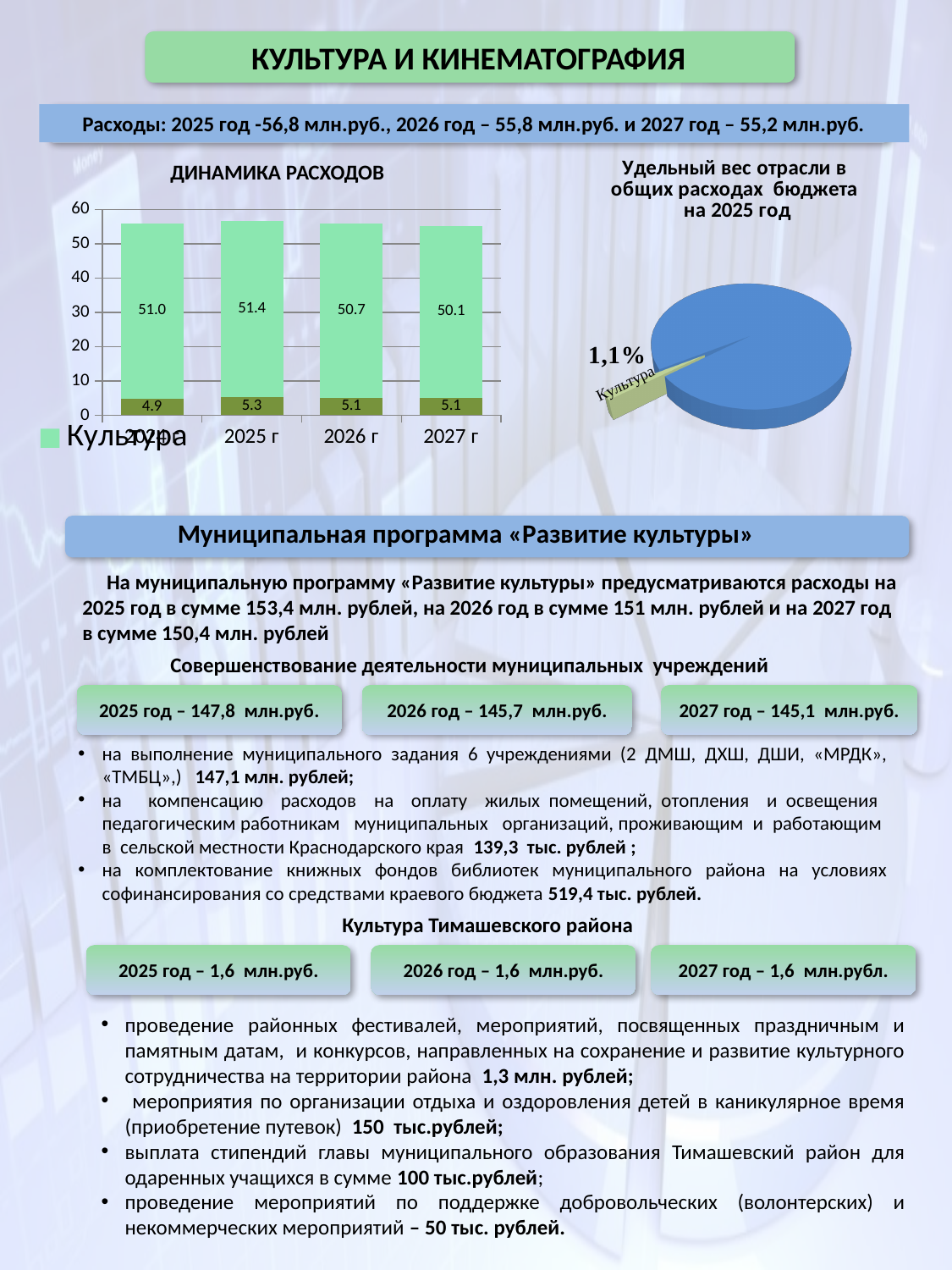

КУЛЬТУРА И КИНЕМАТОГРАФИЯ
Расходы: 2025 год -56,8 млн.руб., 2026 год – 55,8 млн.руб. и 2027 год – 55,2 млн.руб.

[unsupported chart]

ДИНАМИКА РАСХОДОВ

### Chart

| Category |  Другие мероприятия  | Культура |
|---|---|---|
| 2024 г | 4.9 | 51.0 |
| 2025 г | 5.3 | 51.4 |
| 2026 г | 5.1 | 50.7 |
| 2027 г | 5.1 | 50.1 |
Муниципальная программа «Развитие культуры»

Совершенствование деятельности муниципальных  учреждений
2025 год – 147,8  млн.руб.
     На муниципальную программу «Развитие культуры» предусматриваются расходы на 2025 год в сумме 153,4 млн. рублей, на 2026 год в сумме 151 млн. рублей и на 2027 год в сумме 150,4 млн. рублей
2026 год – 145,7  млн.руб.
2027 год – 145,1  млн.руб.
на выполнение муниципального задания 6 учреждениями (2 ДМШ, ДХШ, ДШИ, «МРДК», «ТМБЦ»,)   147,1 млн. рублей;
на   компенсацию  расходов  на  оплату  жилых помещений, отопления  и освещения  педагогическим работникам   муниципальных   организаций, проживающим  и  работающим  в  сельской местности Краснодарского края  139,3  тыс. рублей ;
на комплектование книжных фондов библиотек муниципального района на условиях софинансирования со средствами краевого бюджета 519,4 тыс. рублей.
Культура Тимашевского района
2025 год – 1,6  млн.руб.
2026 год – 1,6  млн.руб.
2027 год – 1,6  млн.рубл.
проведение районных фестивалей, мероприятий, посвященных праздничным и памятным датам,  и конкурсов, направленных на сохранение и развитие культурного сотрудничества на территории района  1,3 млн. рублей;
 мероприятия по организации отдыха и оздоровления детей в каникулярное время (приобретение путевок)  150  тыс.рублей;
выплата стипендий главы муниципального образования Тимашевский район для одаренных учащихся в сумме 100 тыс.рублей;
проведение мероприятий по поддержке добровольческих (волонтерских) и некоммерческих мероприятий – 50 тыс. рублей.